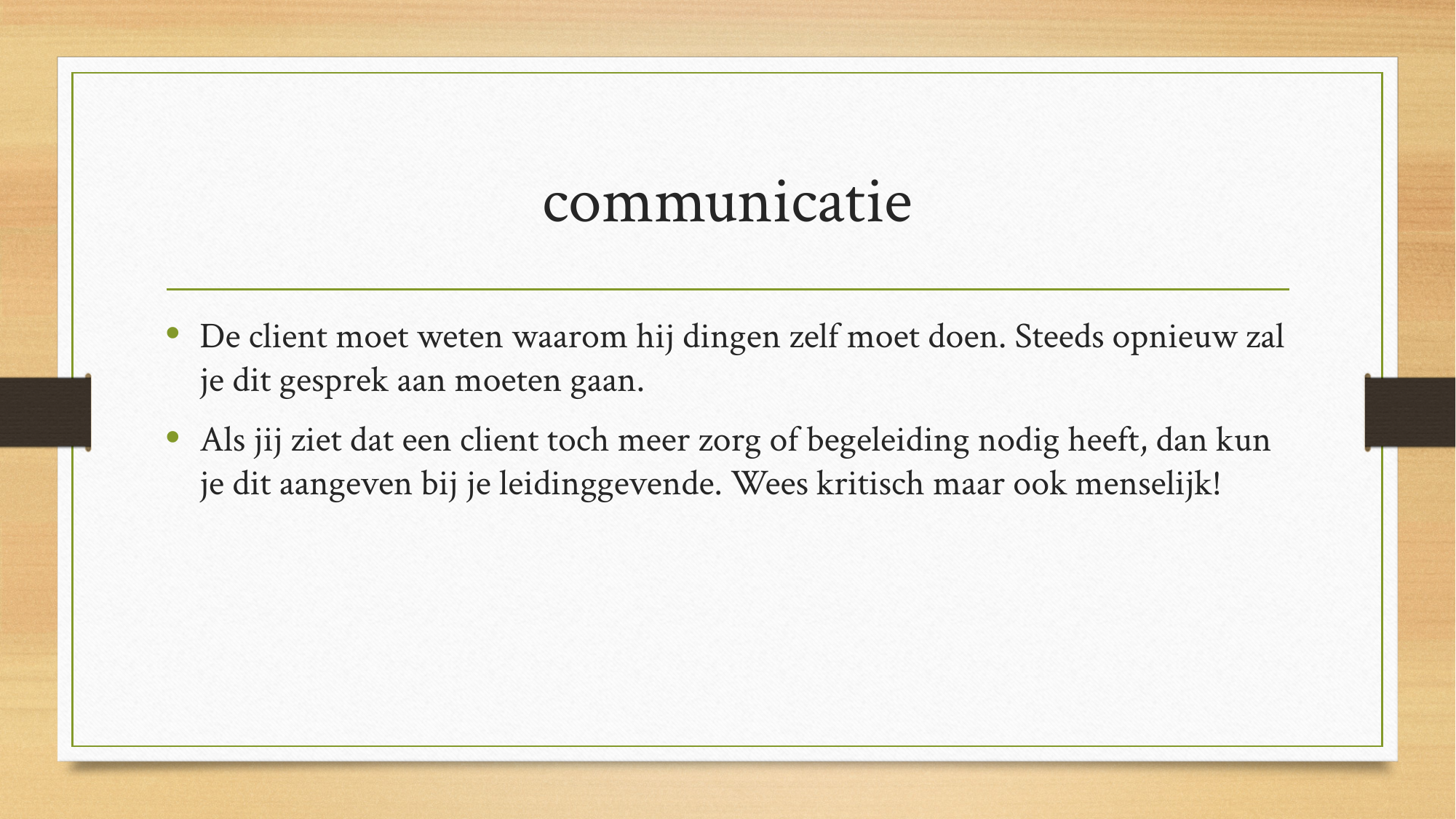

# communicatie
De client moet weten waarom hij dingen zelf moet doen. Steeds opnieuw zal je dit gesprek aan moeten gaan.
Als jij ziet dat een client toch meer zorg of begeleiding nodig heeft, dan kun je dit aangeven bij je leidinggevende. Wees kritisch maar ook menselijk!